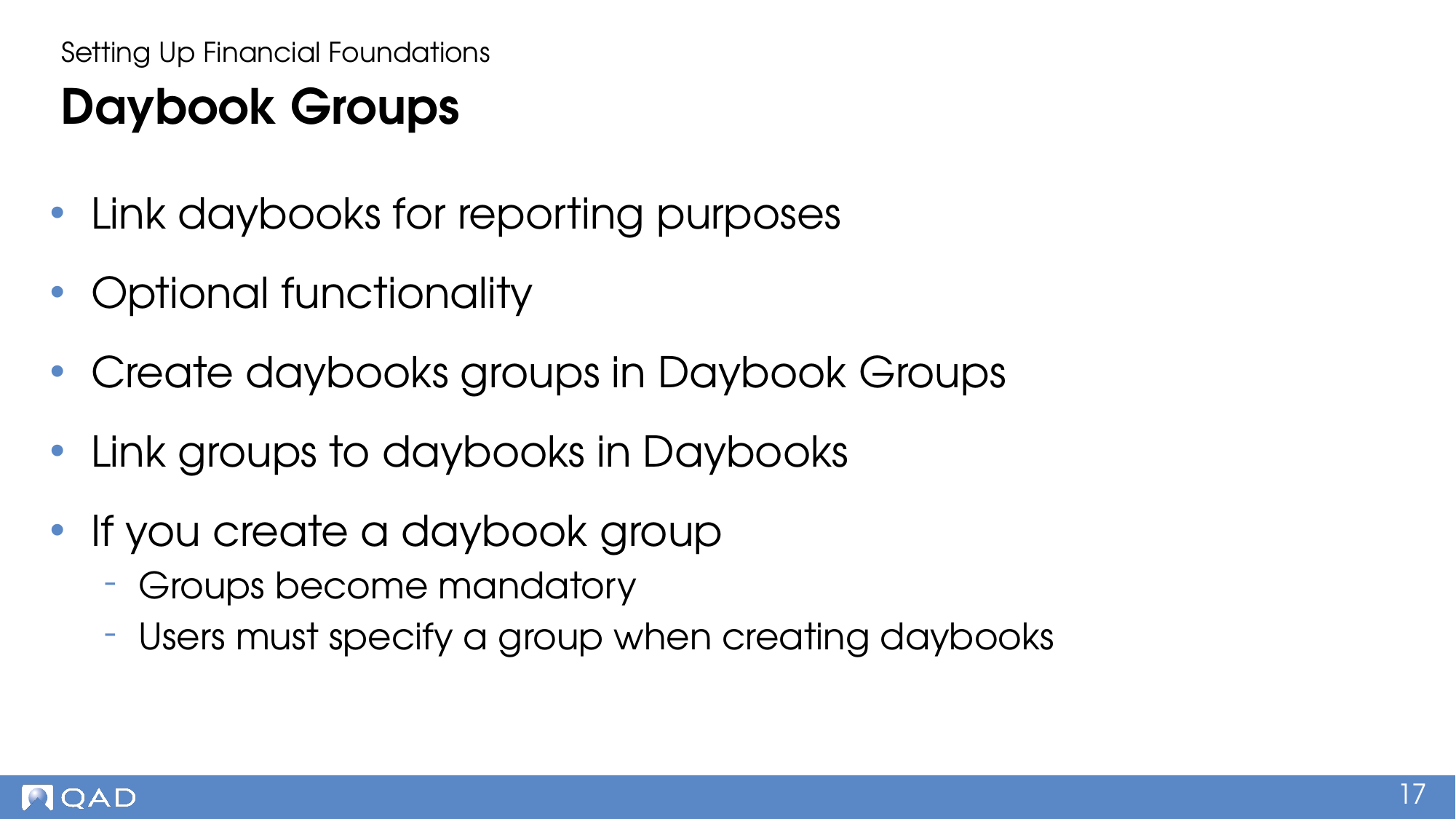

Setting Up Financial Foundations
# Daybook Groups
Link daybooks for reporting purposes
Optional functionality
Create daybooks groups in Daybook Groups
Link groups to daybooks in Daybooks
If you create a daybook group
Groups become mandatory
Users must specify a group when creating daybooks

17